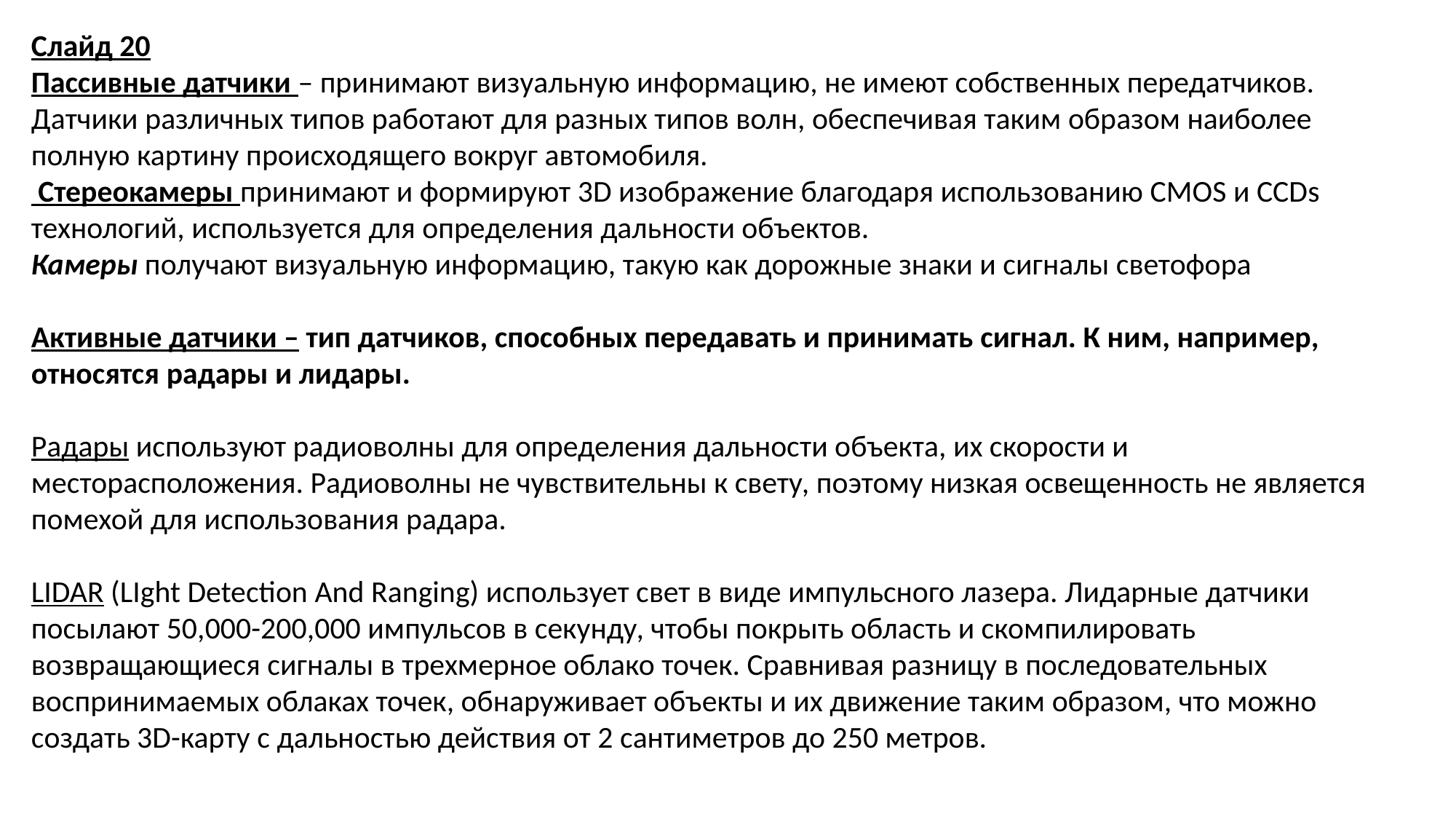

Слайд 20
Пассивные датчики – принимают визуальную информацию, не имеют собственных передатчиков. Датчики различных типов работают для разных типов волн, обеспечивая таким образом наиболее полную картину происходящего вокруг автомобиля.
 Стереокамеры принимают и формируют 3D изображение благодаря использованию CMOS и CCDs технологий, используется для определения дальности объектов.
Камеры получают визуальную информацию, такую как дорожные знаки и сигналы светофора
Активные датчики – тип датчиков, способных передавать и принимать сигнал. К ним, например, относятся радары и лидары.

Радары используют радиоволны для определения дальности объекта, их скорости и месторасположения. Радиоволны не чувствительны к свету, поэтому низкая освещенность не является помехой для использования радара.
LIDAR (LIght Detection And Ranging) использует свет в виде импульсного лазера. Лидарные датчики посылают 50,000-200,000 импульсов в секунду, чтобы покрыть область и скомпилировать возвращающиеся сигналы в трехмерное облако точек. Сравнивая разницу в последовательных воспринимаемых облаках точек, обнаруживает объекты и их движение таким образом, что можно создать 3D-карту с дальностью действия от 2 сантиметров до 250 метров.